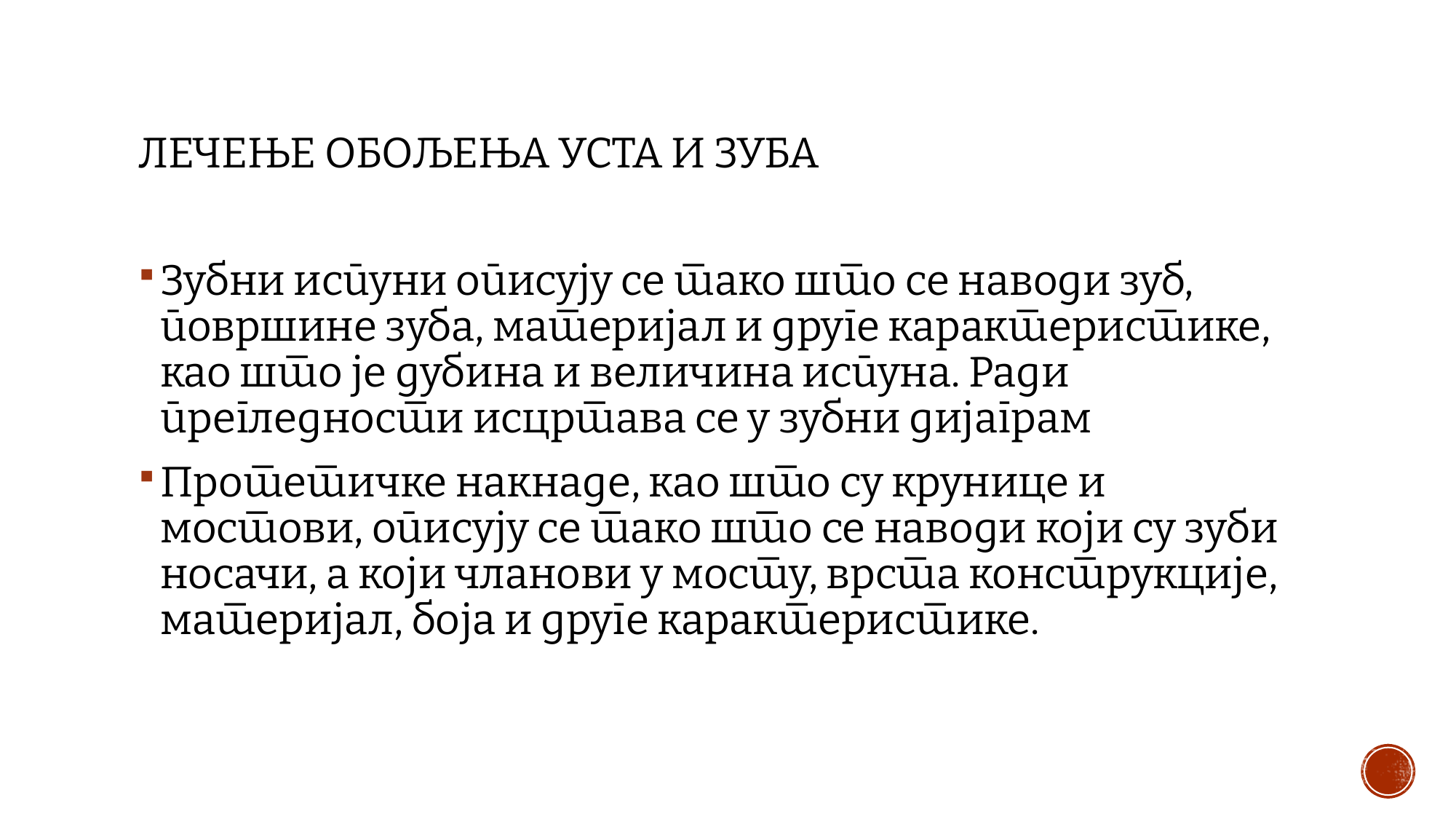

# Лечење обољења уста и зуба
Зубни испуни описују се тако што се наводи зуб, површине зуба, материјал и друге карактеристике, као што је дубина и величина испуна. Ради прегледности исцртава се у зубни дијаграм
Протетичке накнаде, као што су крунице и мостови, описују се тако што се наводи који су зуби носачи, а који чланови у мосту, врста конструкције, материјал, боја и друге карактеристике.